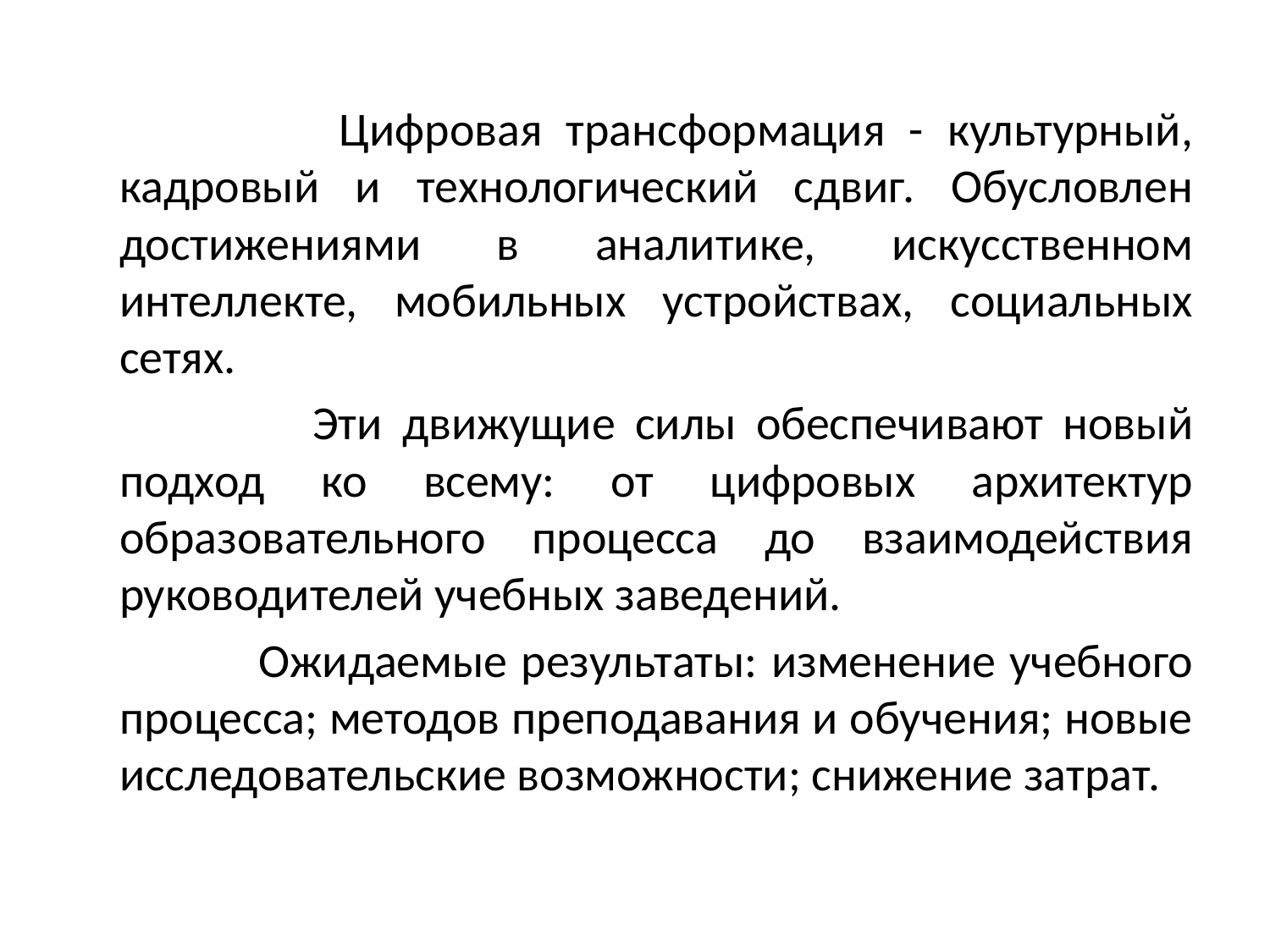

Цифровая трансформация - культурный, кадровый и технологический сдвиг. Обусловлен достижениями в аналитике, искусственном интеллекте, мобильных устройствах, социальных сетях.
            Эти движущие силы обеспечивают новый подход ко всему: от цифровых архитектур образовательного процесса до взаимодействия руководителей учебных заведений.
             Ожидаемые результаты: изменение учебного процесса; методов преподавания и обучения; новые исследовательские возможности; снижение затрат.